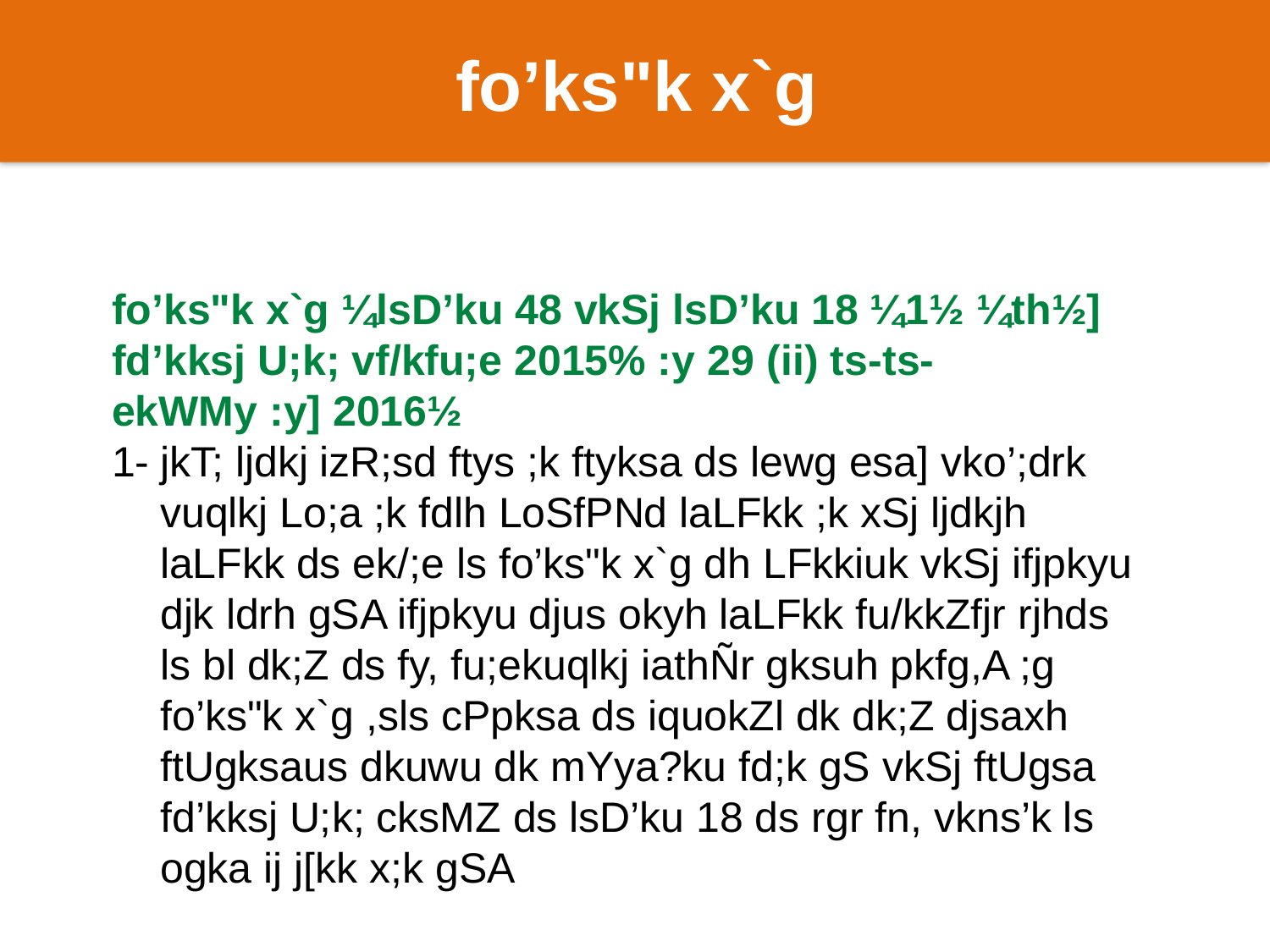

fo’ks"k x`g
fo’ks"k x`g ¼lsD’ku 48 vkSj lsD’ku 18 ¼1½ ¼th½] fd’kksj U;k; vf/kfu;e 2015% :y 29 (ii) ts-ts- ekWMy :y] 2016½
1-	jkT; ljdkj izR;sd ftys ;k ftyksa ds lewg esa] vko’;drk vuqlkj Lo;a ;k fdlh LoSfPNd laLFkk ;k xSj ljdkjh laLFkk ds ek/;e ls fo’ks"k x`g dh LFkkiuk vkSj ifjpkyu djk ldrh gSA ifjpkyu djus okyh laLFkk fu/kkZfjr rjhds ls bl dk;Z ds fy, fu;ekuqlkj iathÑr gksuh pkfg,A ;g fo’ks"k x`g ,sls cPpksa ds iquokZl dk dk;Z djsaxh ftUgksaus dkuwu dk mYya?ku fd;k gS vkSj ftUgsa fd’kksj U;k; cksMZ ds lsD’ku 18 ds rgr fn, vkns’k ls ogka ij j[kk x;k gSA